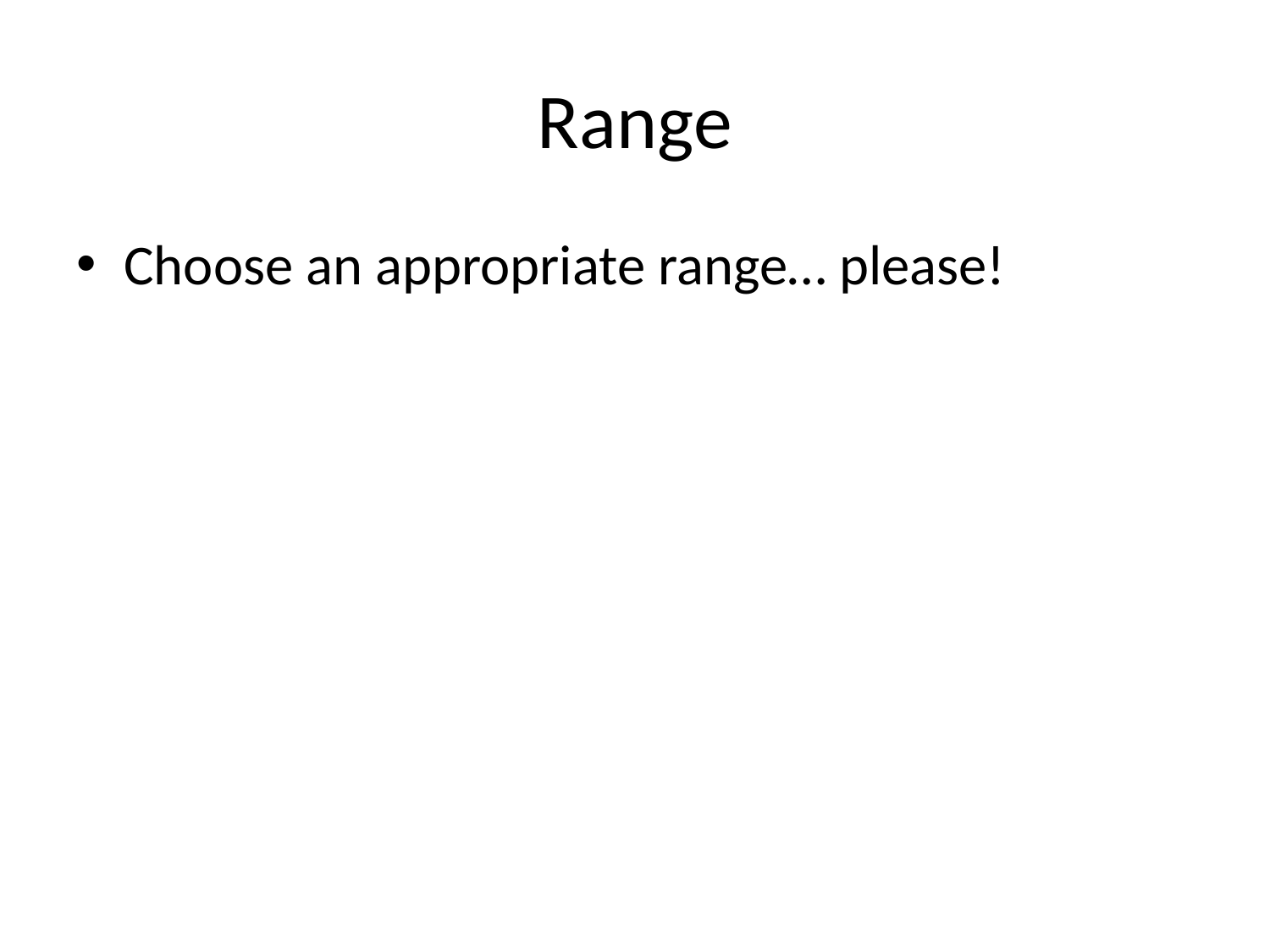

# Range
Choose an appropriate range… please!